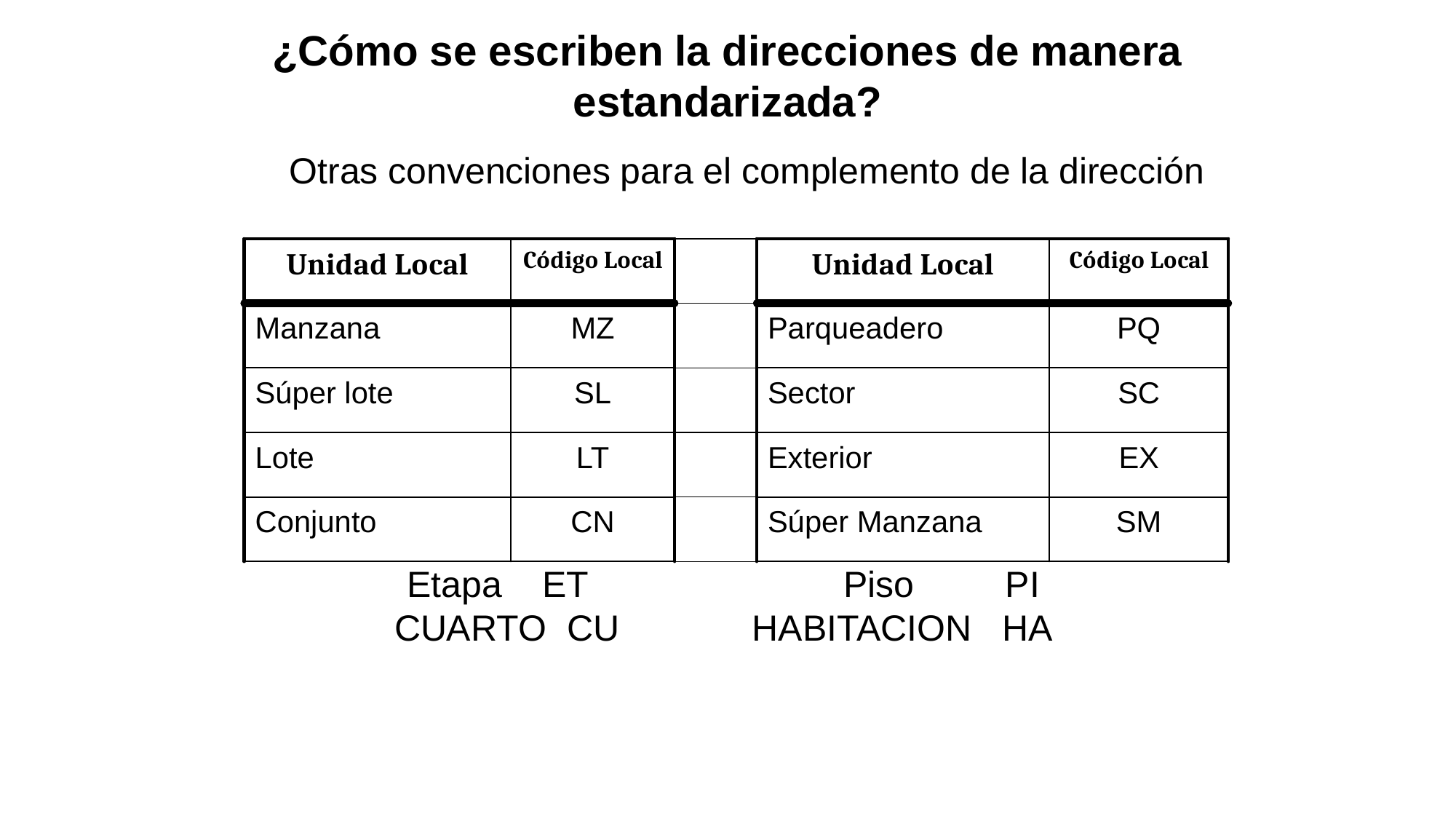

¿Cómo se escriben la direcciones de manera estandarizada?

Otras convenciones para el complemento de la dirección

Unidad Local
Código Local

Unidad Local
Código Local
Manzana
MZ

Parqueadero
PQ
Súper lote
SL

Sector
SC
Lote
LT

Exterior
EX
Conjunto
CN

Súper Manzana
SM
Etapa    ET			Piso         PI
CUARTO  CU     	   HABITACION   HA